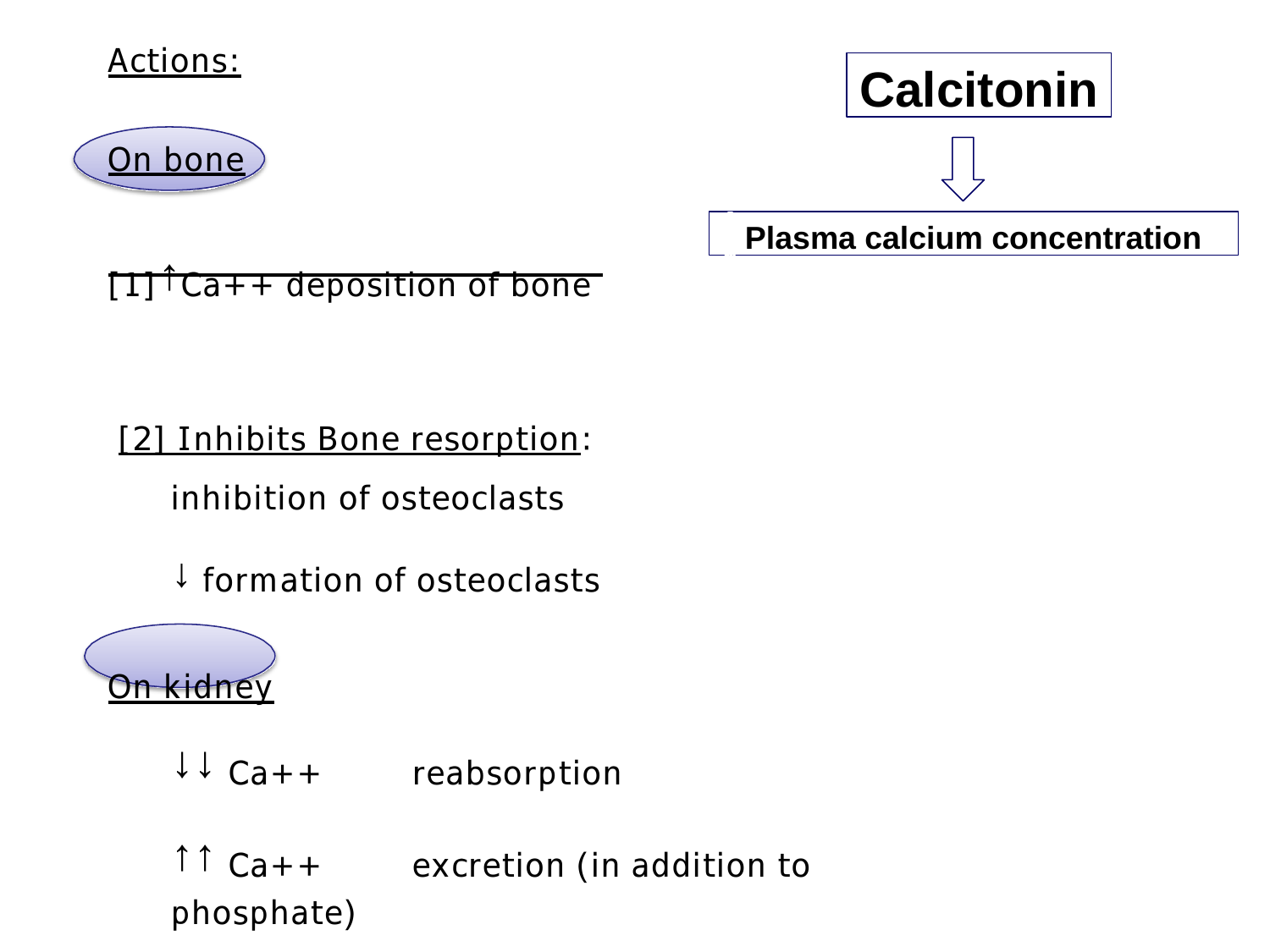

Actions:
Calcitonin

On bone

Plasma calcium concentration
[1]↑Ca++ deposition of bone

[2] Inhibits Bone resorption:
inhibition of osteoclasts
↓ formation of osteoclasts

On kidney
↓↓ Ca++	reabsorption
↑↑ Ca++	excretion (in addition to phosphate)